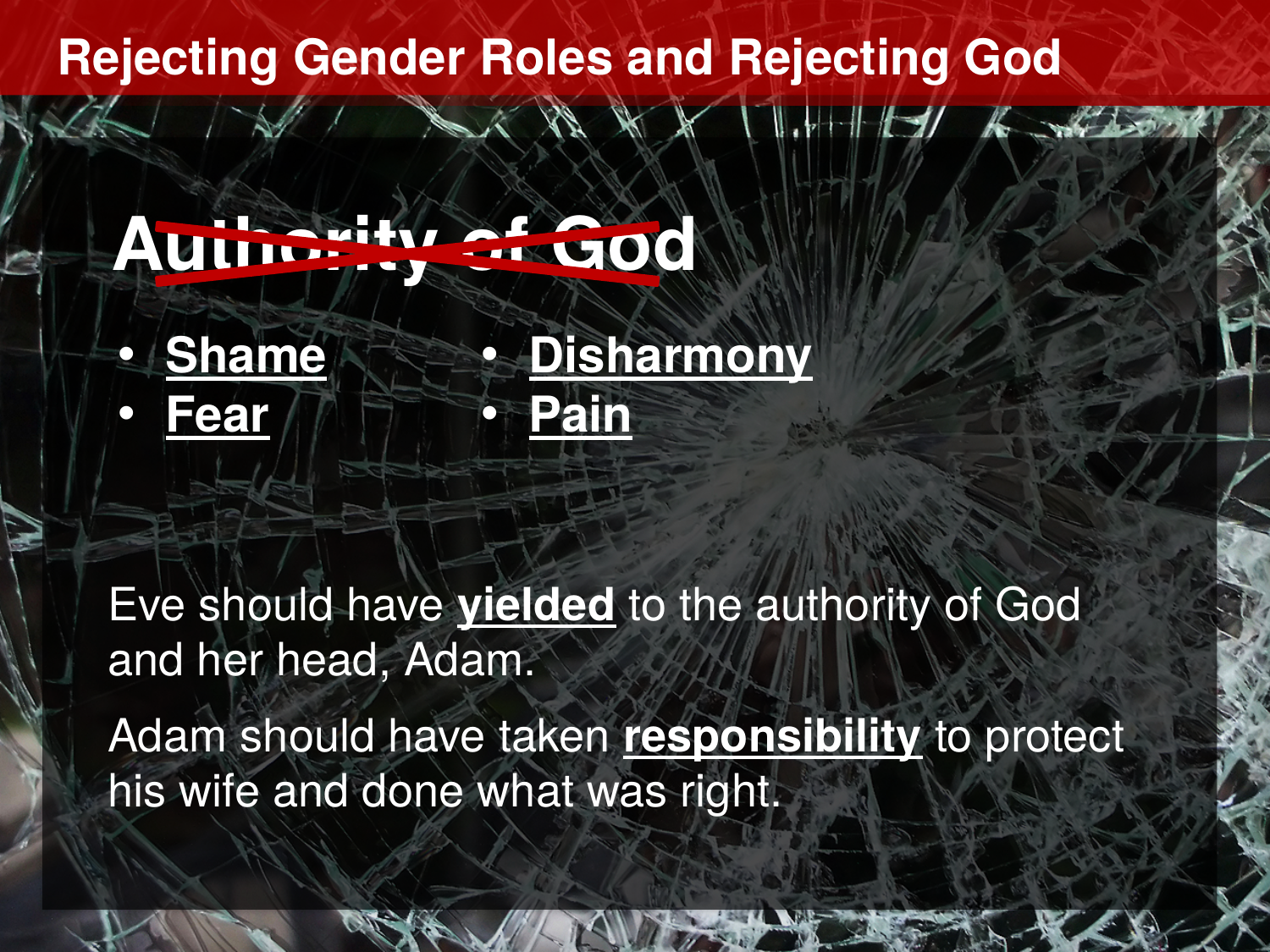

Rejecting Gender Roles and Rejecting God

Authority of God

Shame
Fear
Disharmony
Pain
Eve should have yielded to the authority of God and her head, Adam.
Adam should have taken responsibility to protect his wife and done what was right.